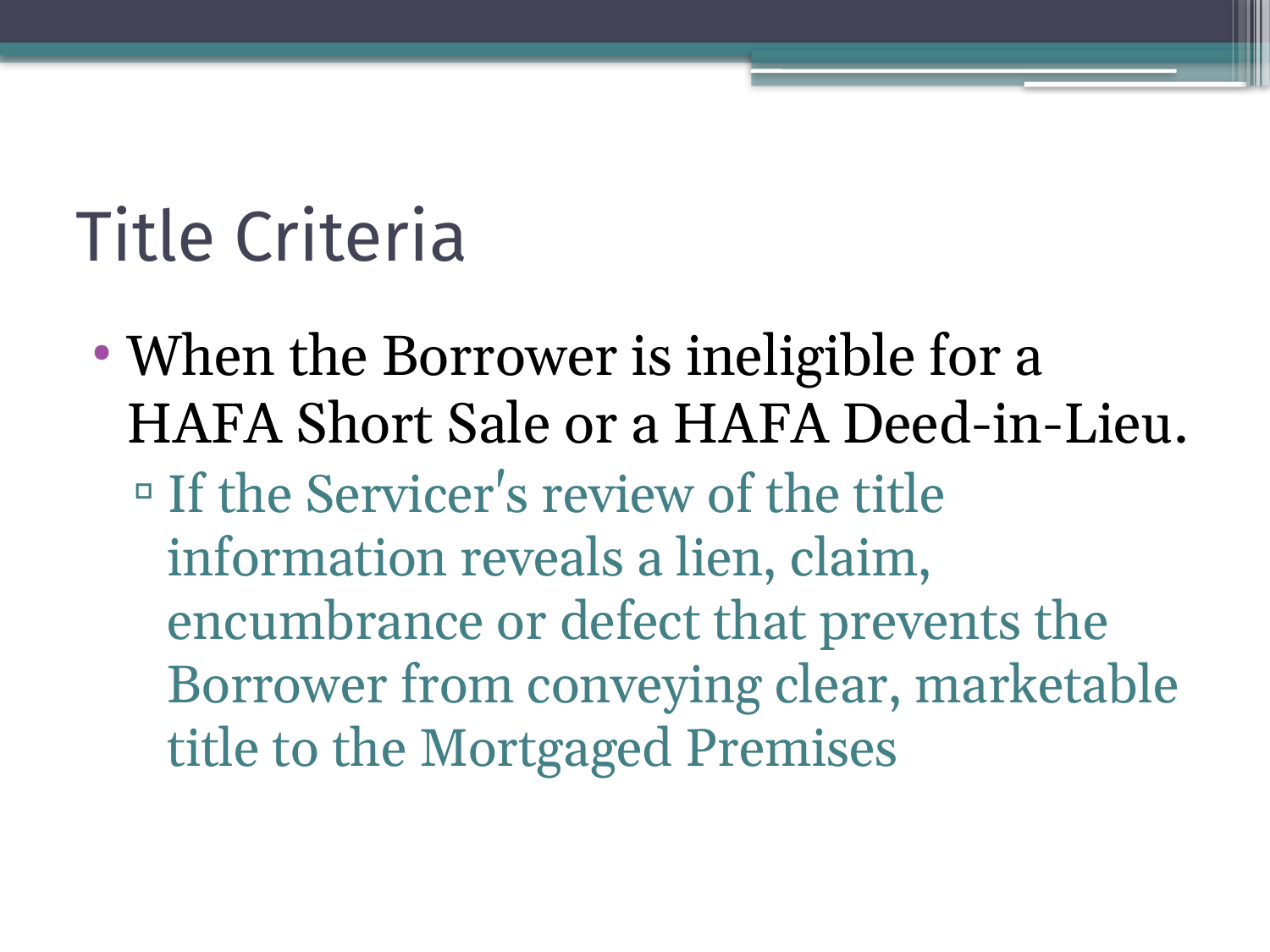

# Title Criteria
When the Borrower is ineligible for a HAFA Short Sale or a HAFA Deed-in-Lieu.
If the Servicer's review of the title information reveals a lien, claim, encumbrance or defect that prevents the Borrower from conveying clear, marketable title to the Mortgaged Premises